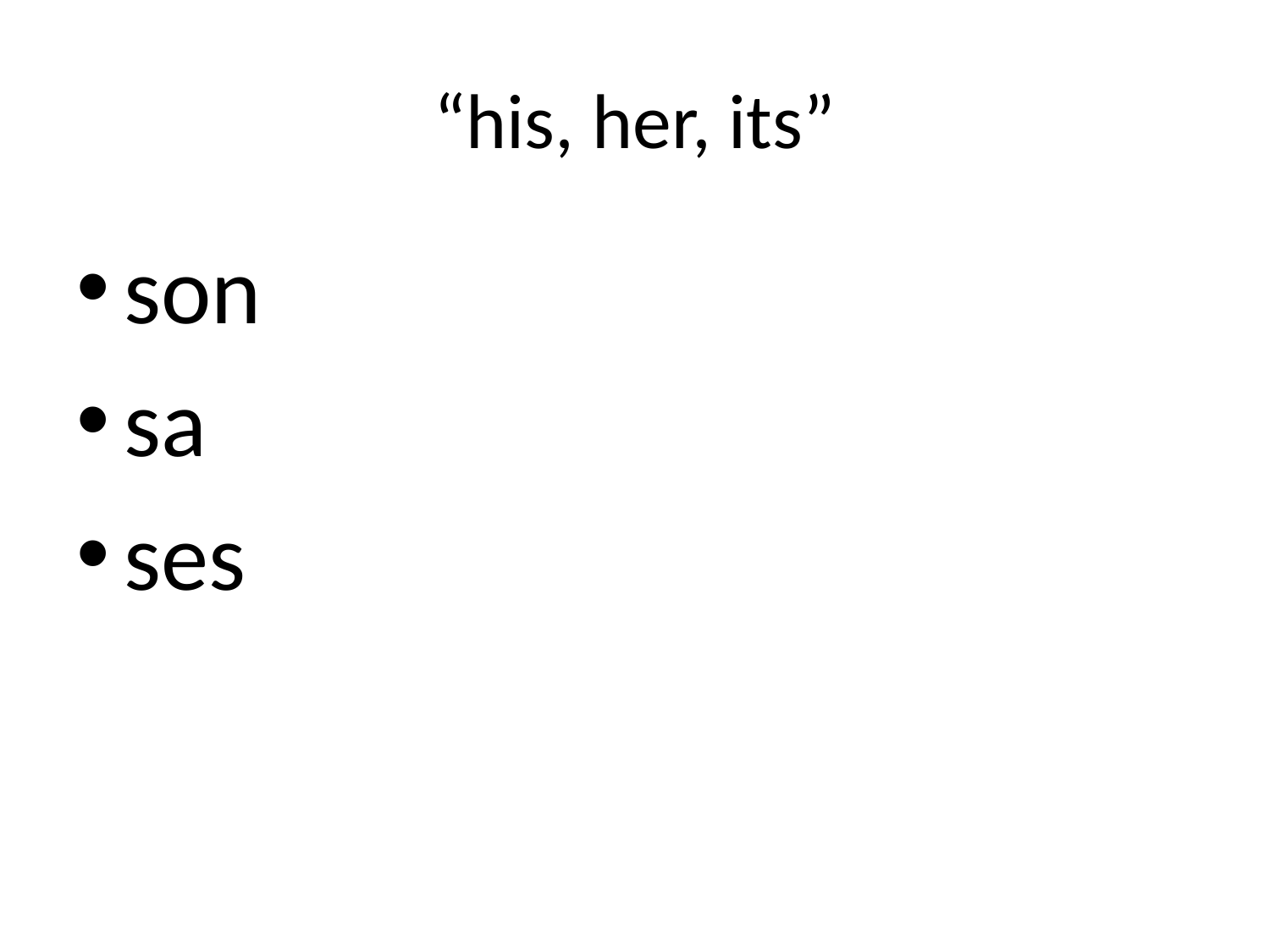

# “his, her, its”
son
sa
ses